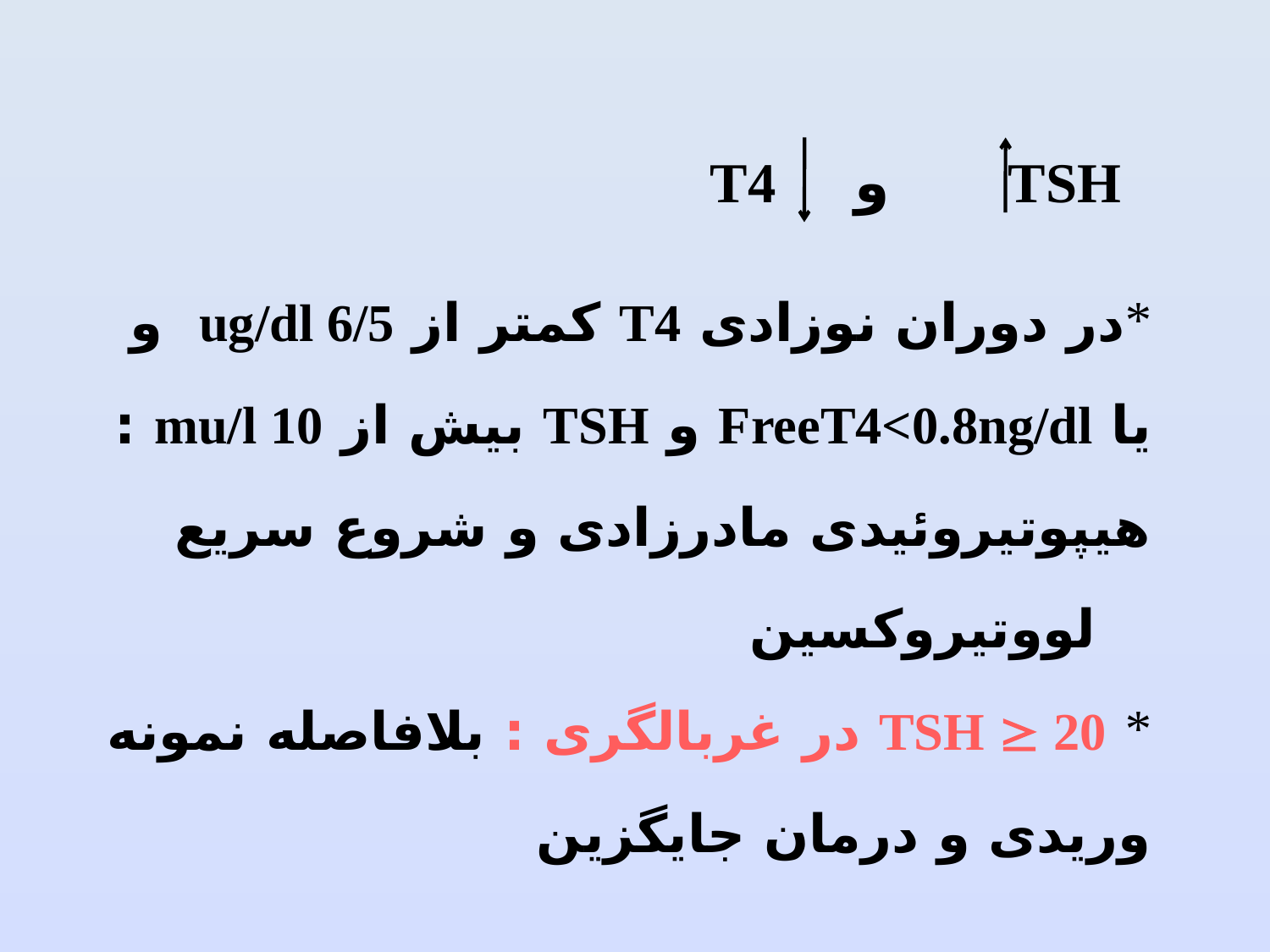

TSH      و    T4
در دوران نوزادی T4 کمتر از ug/dl 6/5  و یا FreeT4<0.8ng/dl و TSH بیش از mu/l 10 : هیپوتیروئیدی مادرزادی و شروع سریع
   لووتیروکسین
 TSH ≥ 20 در غربالگری : بلافاصله نمونه وریدی و درمان جایگزین